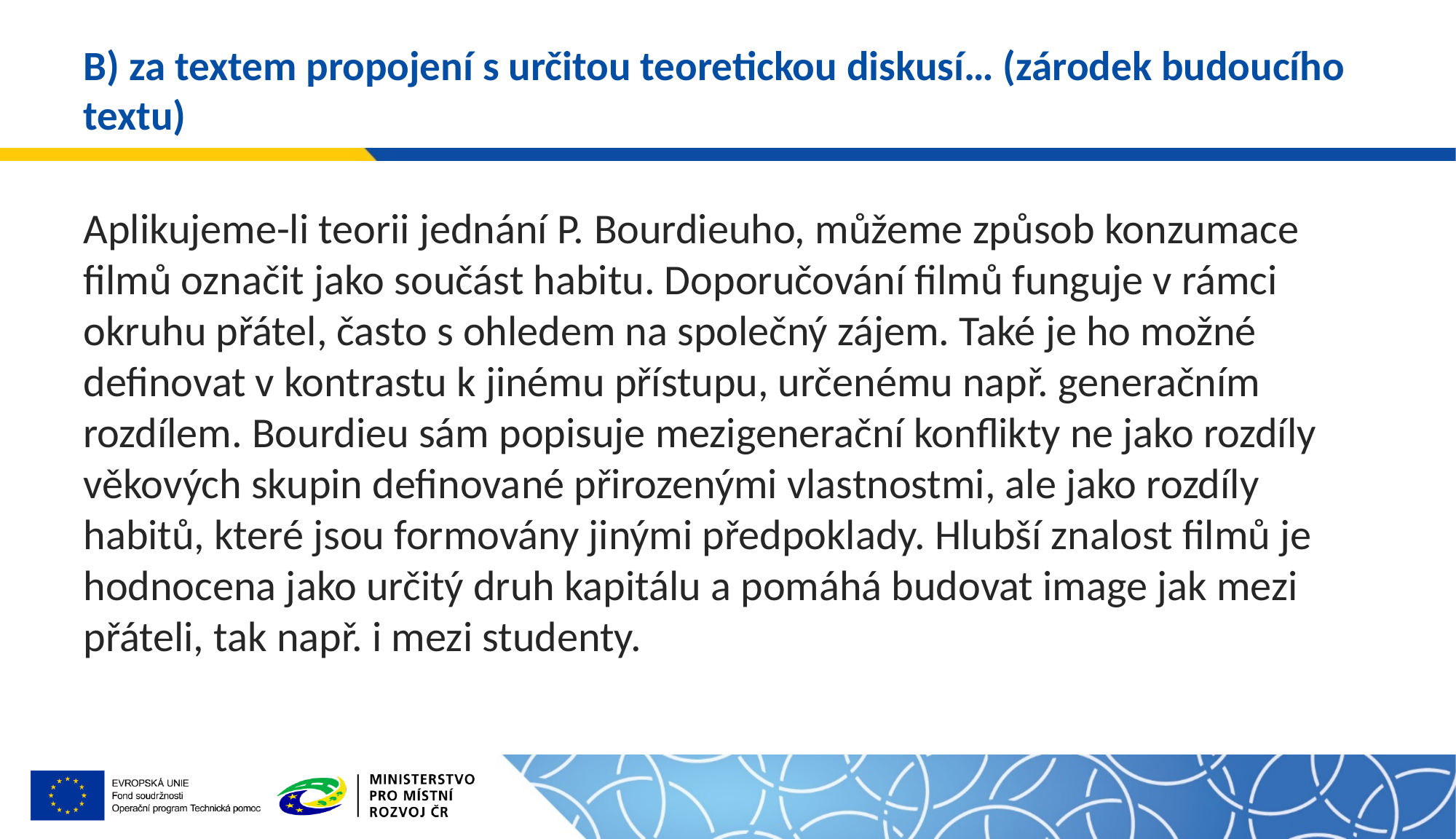

# B) za textem propojení s určitou teoretickou diskusí… (zárodek budoucího textu)
Aplikujeme-li teorii jednání P. Bourdieuho, můžeme způsob konzumace filmů označit jako součást habitu. Doporučování filmů funguje v rámci okruhu přátel, často s ohledem na společný zájem. Také je ho možné definovat v kontrastu k jinému přístupu, určenému např. generačním rozdílem. Bourdieu sám popisuje mezigenerační konflikty ne jako rozdíly věkových skupin definované přirozenými vlastnostmi, ale jako rozdíly habitů, které jsou formovány jinými předpoklady. Hlubší znalost filmů je hodnocena jako určitý druh kapitálu a pomáhá budovat image jak mezi přáteli, tak např. i mezi studenty.